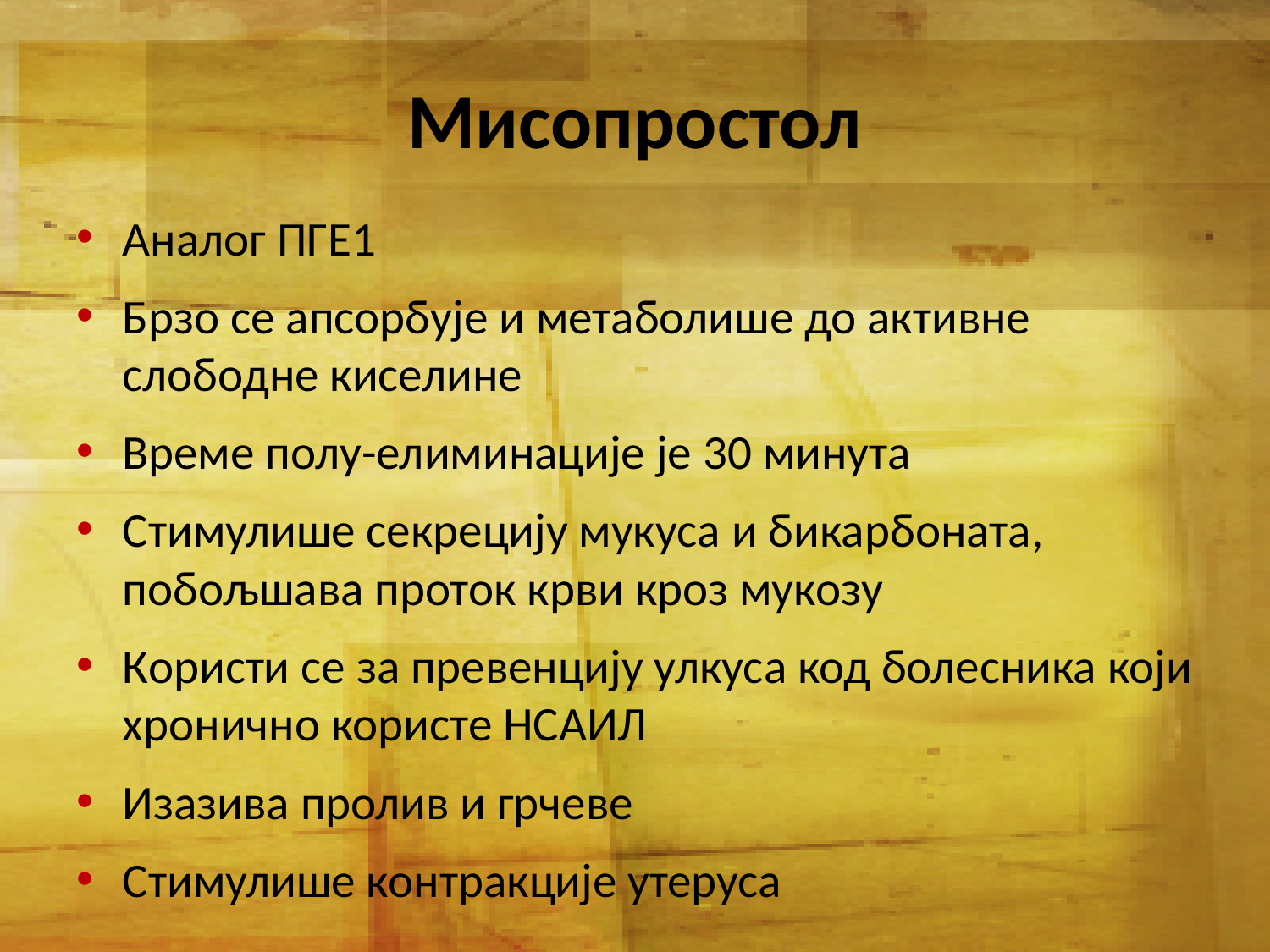

# Мисопростол
Аналог ПГЕ1
Брзо се апсорбује и метаболише до активне слободне киселине
Време полу-елиминације је 30 минута
Стимулише секрецију мукуса и бикарбоната, побољшава проток крви кроз мукозу
Користи се за превенцију улкуса код болесника који хронично користе НСАИЛ
Изазива пролив и грчеве
Стимулише контракције утеруса